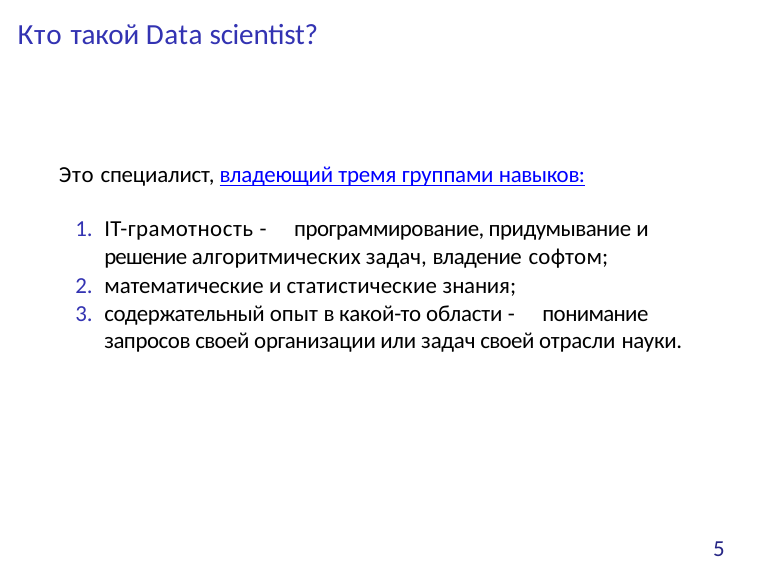

# Кто такой Data scientist?
Это специалист, владеющий тремя группами навыков:

IT-грамотность - программирование, придумывание и  решение алгоритмических задач, владение софтом;
математические и статистические знания;
содержательный опыт в какой-то области - понимание  запросов своей организации или задач своей отрасли науки.
5